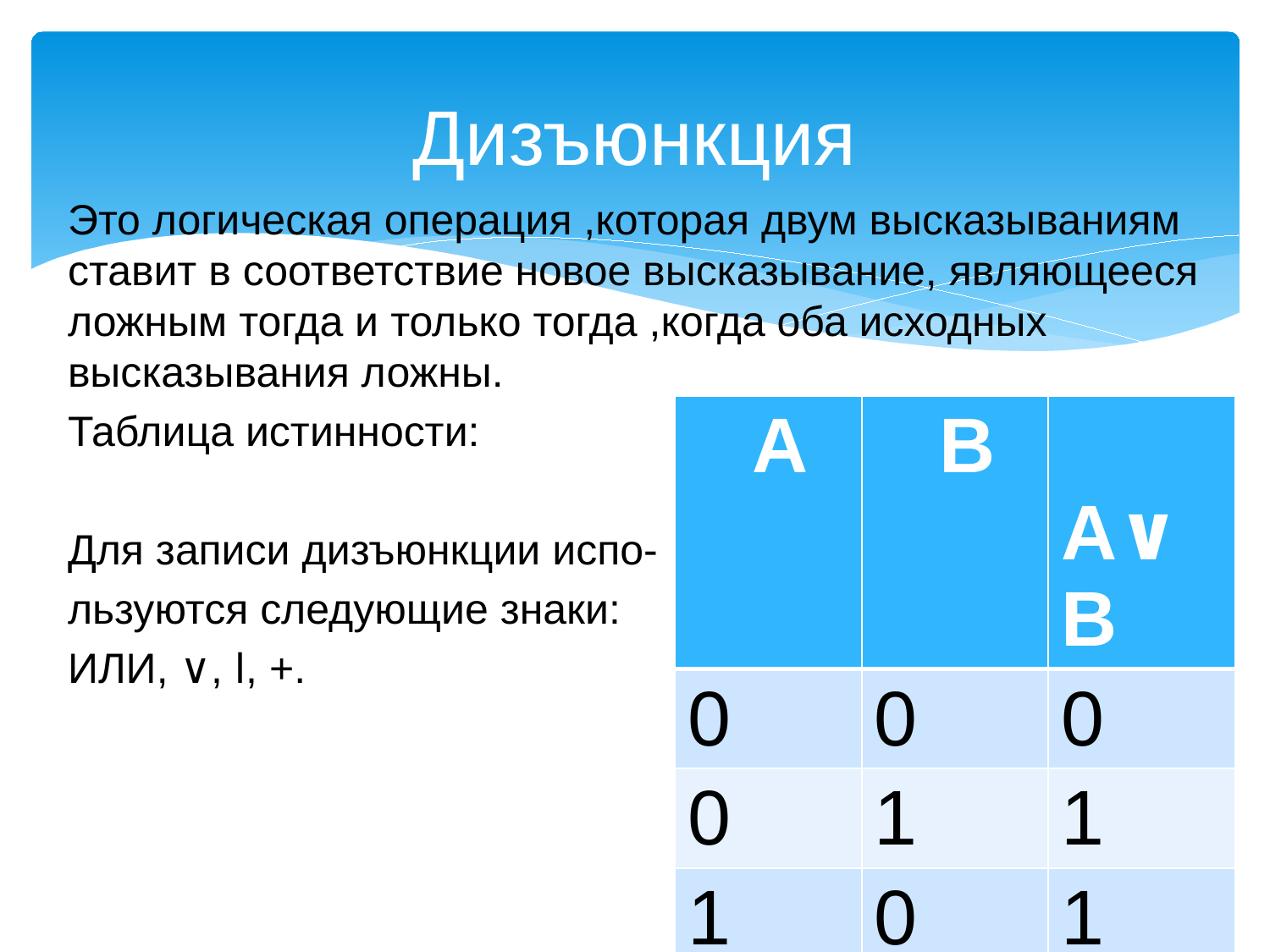

# Дизъюнкция
Это логическая операция ,которая двум высказываниям ставит в соответствие новое высказывание, являющееся ложным тогда и только тогда ,когда оба исходных высказывания ложны.
Таблица истинности:

Для записи дизъюнкции испо-
льзуются следующие знаки:
ИЛИ, ∨, ǀ, +.
| А | В | А∨В |
| --- | --- | --- |
| 0 | 0 | 0 |
| 0 | 1 | 1 |
| 1 | 0 | 1 |
| 1 | 1 | 1 |